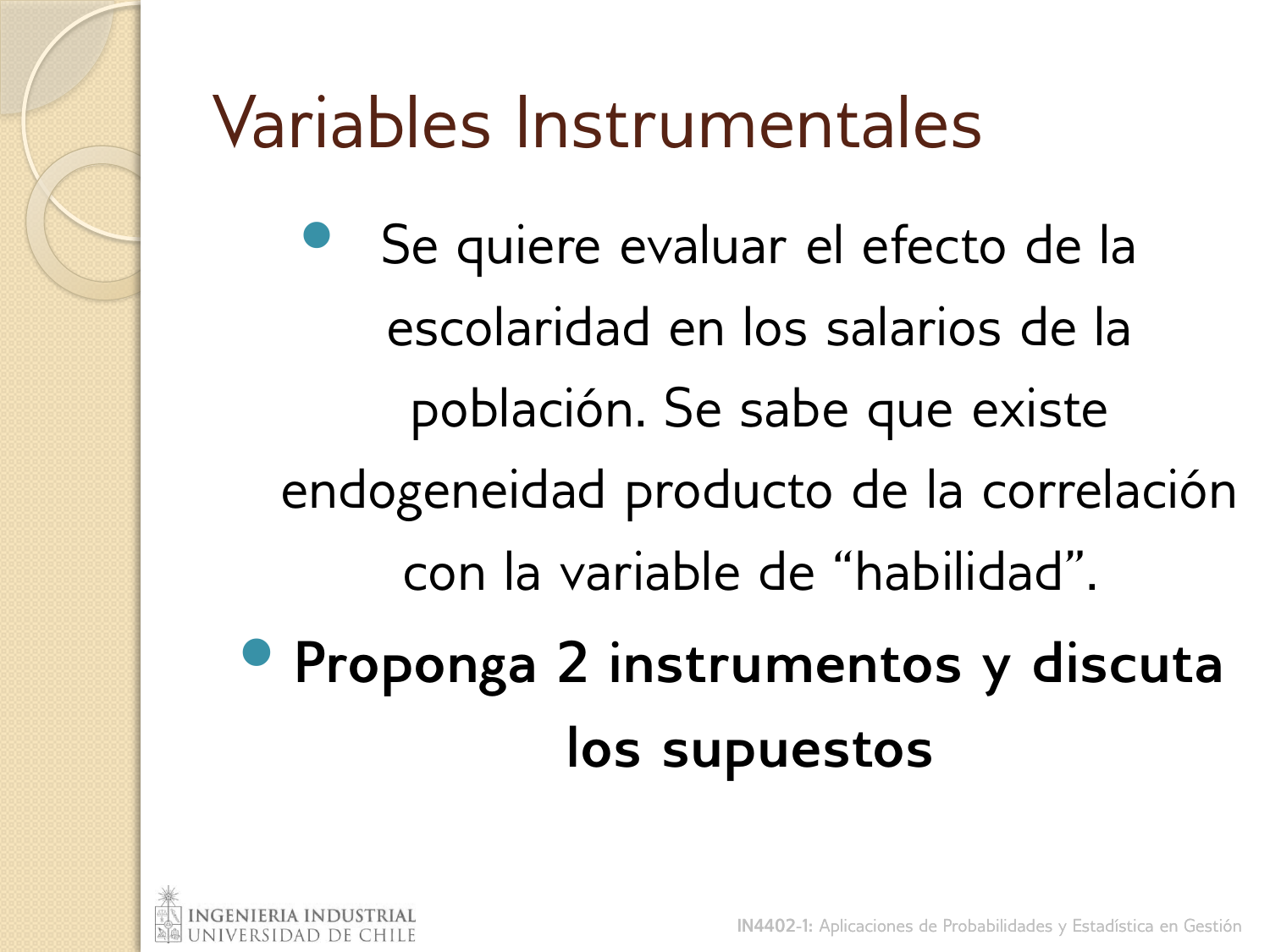

# Variables Instrumentales

Se quiere evaluar el efecto de la escolaridad en los salarios de la población. Se sabe que existe endogeneidad producto de la correlación con la variable de “habilidad”.
Proponga 2 instrumentos y discuta los supuestos

IN4402-1: Aplicaciones de Probabilidades y Estadística en Gestión